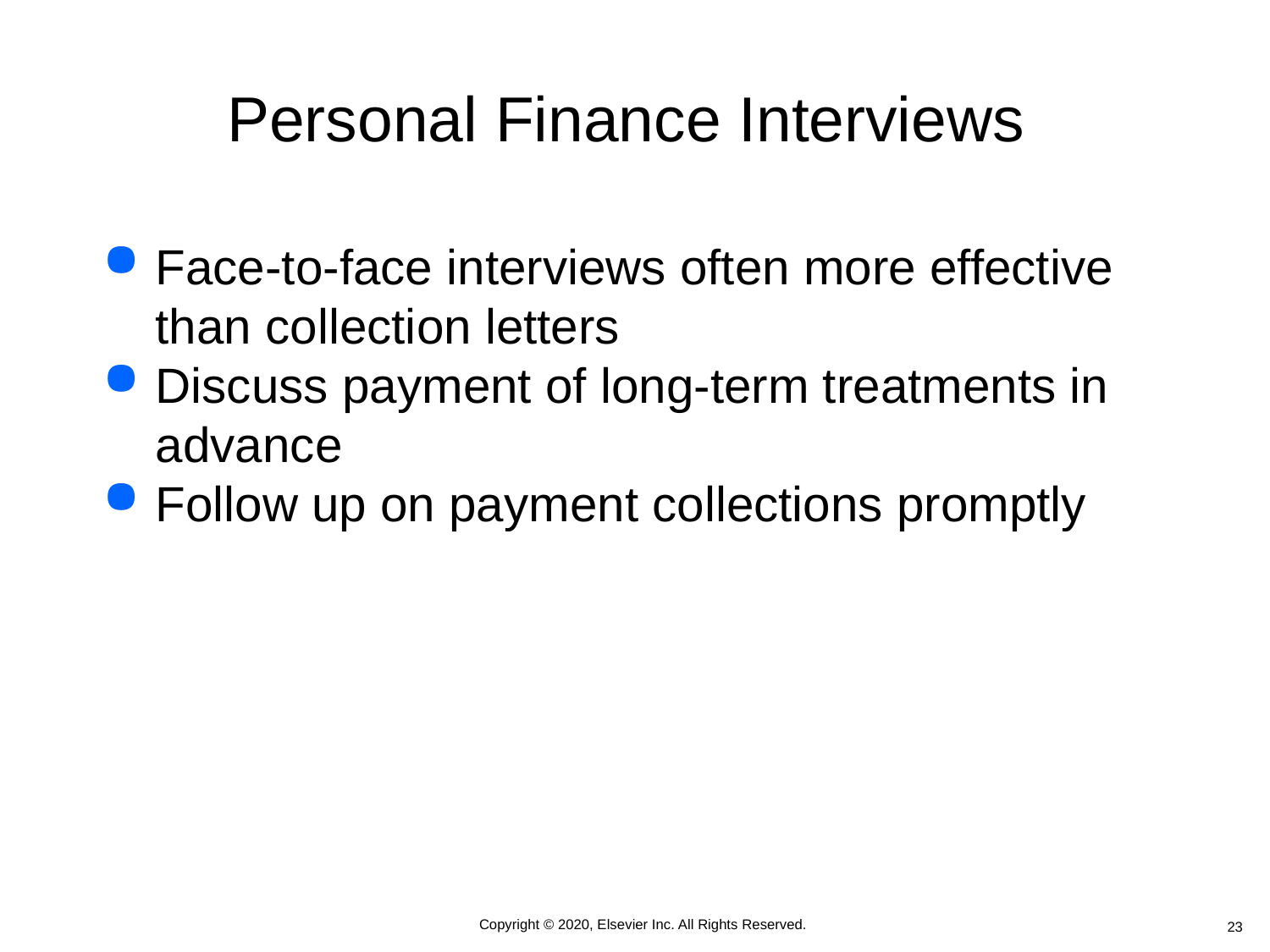

# Personal Finance Interviews
Face-to-face interviews often more effective than collection letters
Discuss payment of long-term treatments in advance
Follow up on payment collections promptly